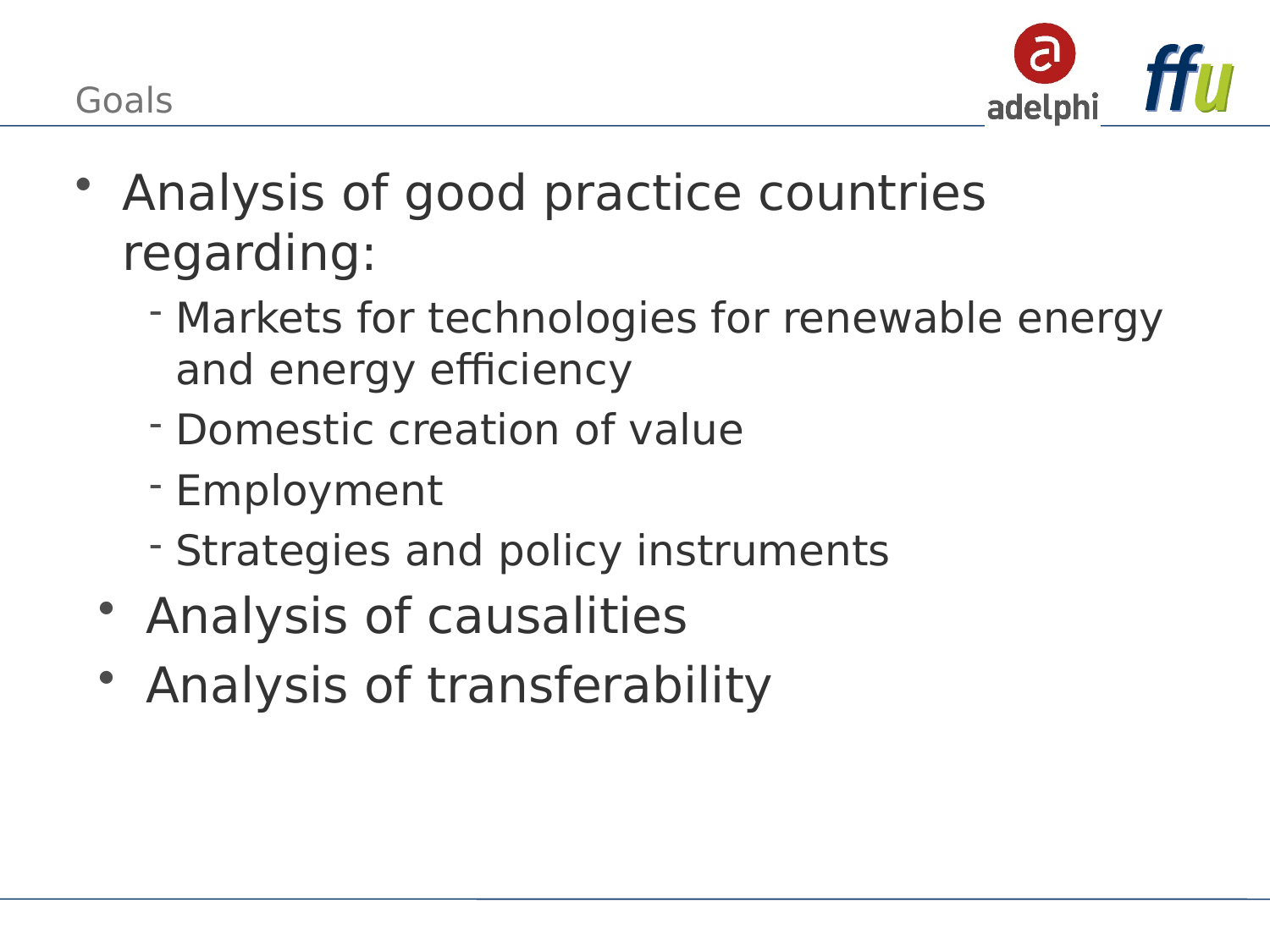

# Goals
Analysis of good practice countries regarding:
Markets for technologies for renewable energy and energy efficiency
Domestic creation of value
Employment
Strategies and policy instruments
Analysis of causalities
Analysis of transferability